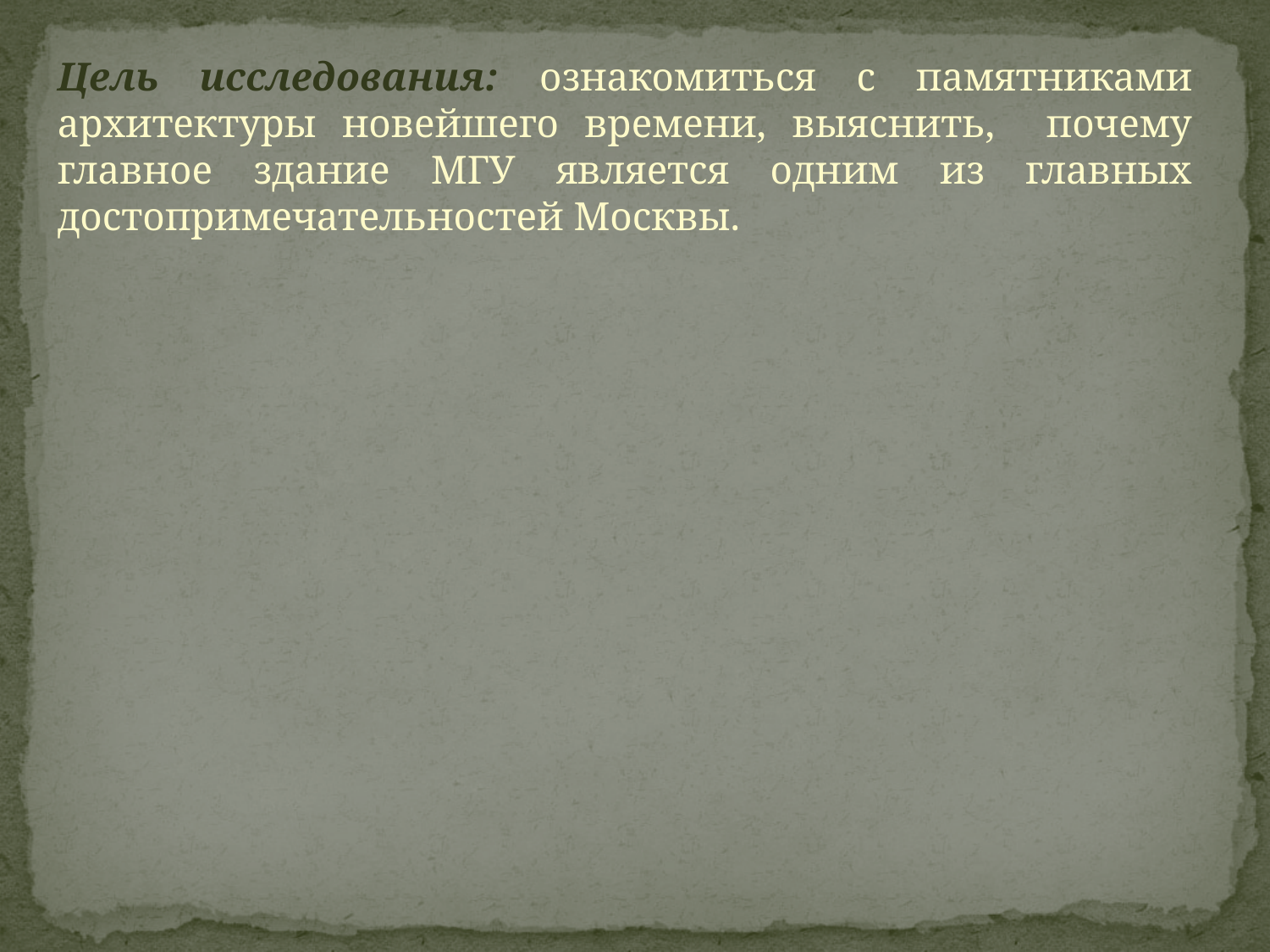

Цель исследования: ознакомиться с памятниками архитектуры новейшего времени, выяснить,  почему главное здание МГУ является одним из главных достопримечательностей Москвы.